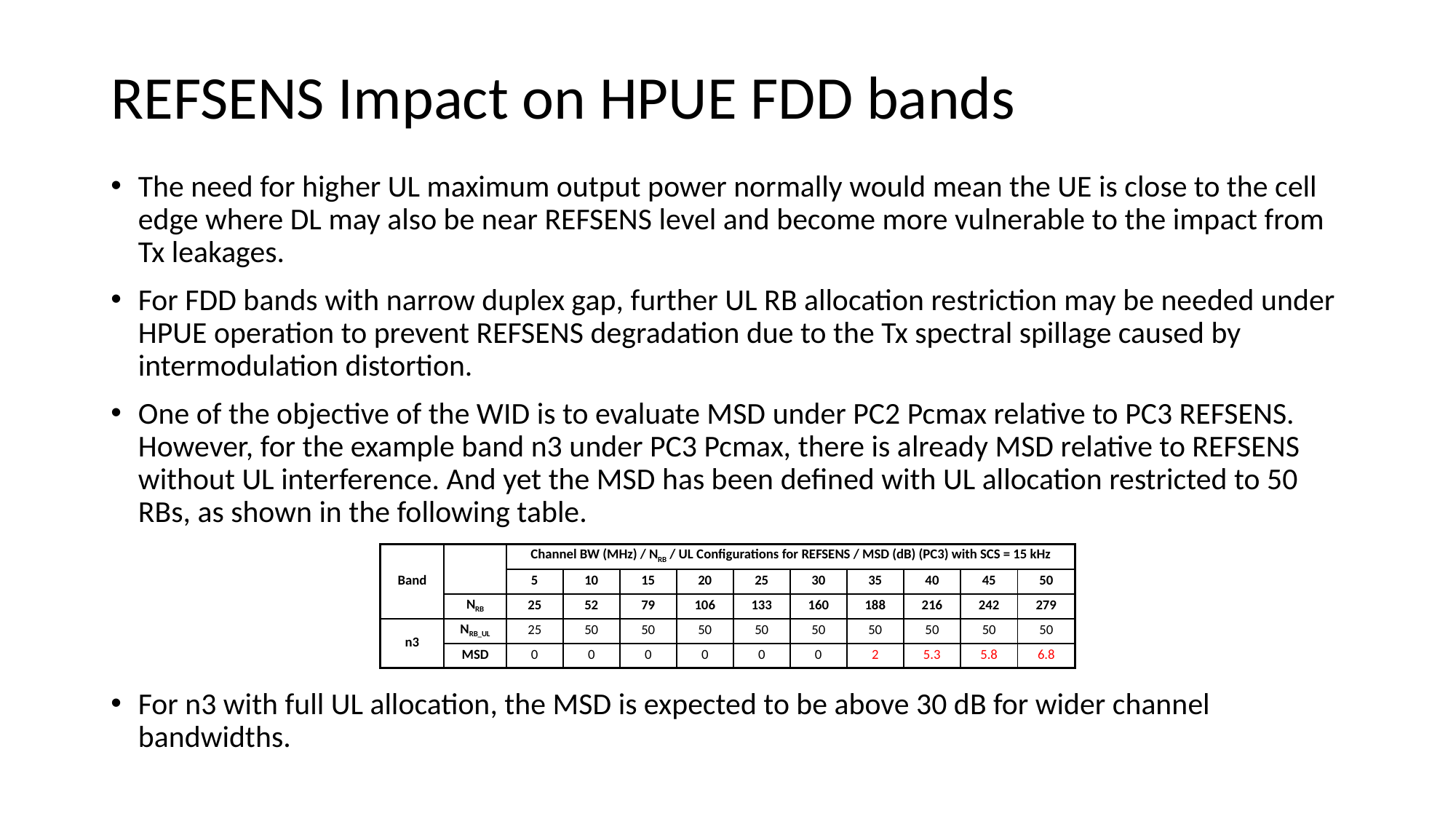

# REFSENS Impact on HPUE FDD bands
The need for higher UL maximum output power normally would mean the UE is close to the cell edge where DL may also be near REFSENS level and become more vulnerable to the impact from Tx leakages.
For FDD bands with narrow duplex gap, further UL RB allocation restriction may be needed under HPUE operation to prevent REFSENS degradation due to the Tx spectral spillage caused by intermodulation distortion.
One of the objective of the WID is to evaluate MSD under PC2 Pcmax relative to PC3 REFSENS. However, for the example band n3 under PC3 Pcmax, there is already MSD relative to REFSENS without UL interference. And yet the MSD has been defined with UL allocation restricted to 50 RBs, as shown in the following table.

For n3 with full UL allocation, the MSD is expected to be above 30 dB for wider channel bandwidths.

| Band |  | Channel BW (MHz) / NRB / UL Configurations for REFSENS / MSD (dB) (PC3) with SCS = 15 kHz |  |  |  |  |  |  |  |  |  |
| --- | --- | --- | --- | --- | --- | --- | --- | --- | --- | --- | --- |
|  |  | 5 | 10 | 15 | 20 | 25 | 30 | 35 | 40 | 45 | 50 |
|  | NRB | 25 | 52 | 79 | 106 | 133 | 160 | 188 | 216 | 242 | 279 |
| n3 | NRB\_UL | 25 | 50 | 50 | 50 | 50 | 50 | 50 | 50 | 50 | 50 |
|  | MSD | 0 | 0 | 0 | 0 | 0 | 0 | 2 | 5.3 | 5.8 | 6.8 |